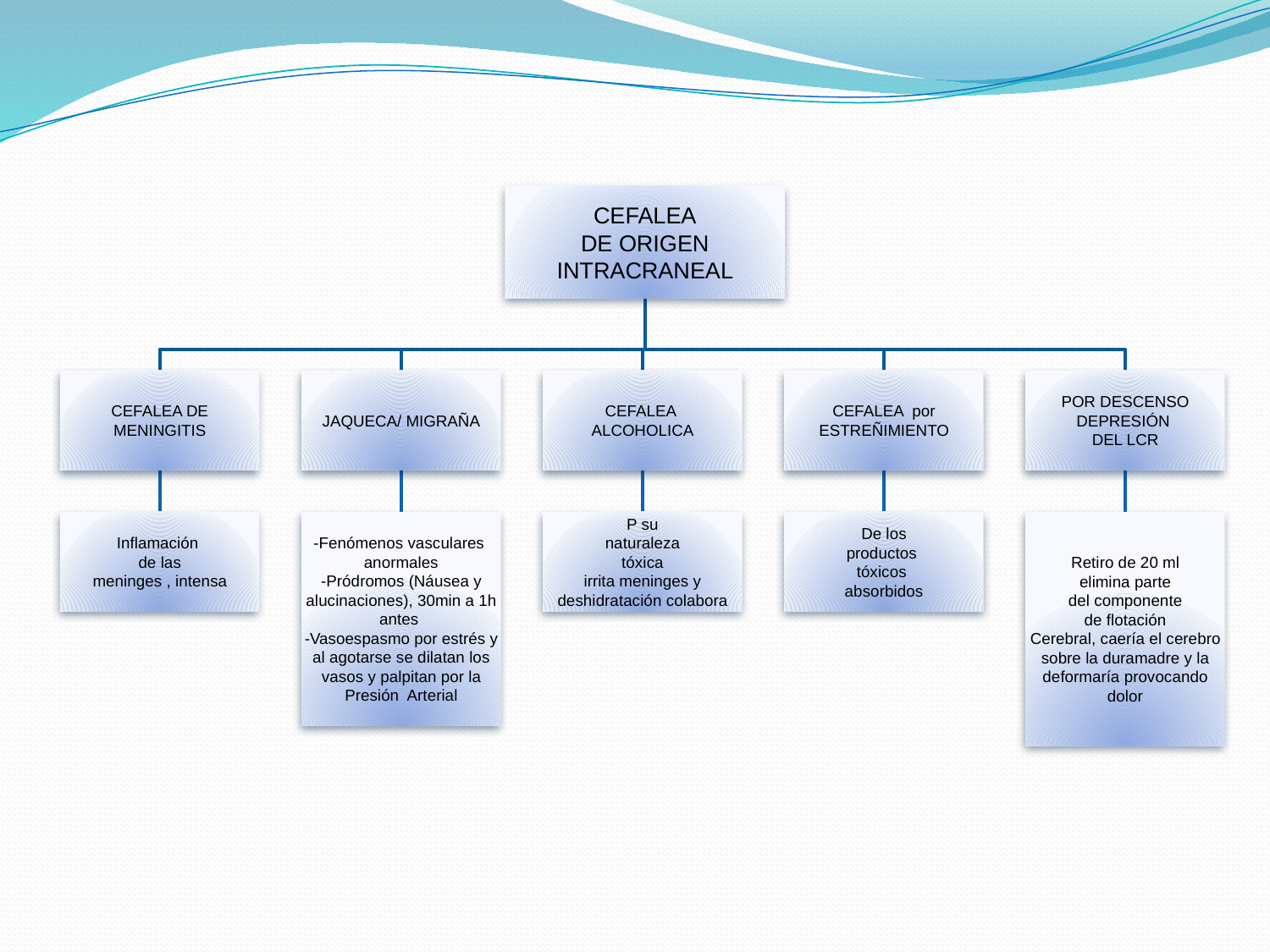

CEFALEA
DE ORIGEN
INTRACRANEAL
CEFALEA DE
MENINGITIS
Inflamación
de las
meninges , intensa
JAQUECA/ MIGRAÑA
-Fenómenos vasculares
anormales
-Pródromos (Náusea y alucinaciones), 30min a 1h antes
-Vasoespasmo por estrés y al agotarse se dilatan los vasos y palpitan por la Presión  Arterial
CEFALEA
ALCOHOLICA
P su
naturaleza
tóxica
irrita meninges y deshidratación colabora
CEFALEA  por
ESTREÑIMIENTO
De los
productos
tóxicos
absorbidos
POR DESCENSO
DEPRESIÓN
DEL LCR
Retiro de 20 ml
elimina parte
del componente
de flotación
Cerebral, caería el cerebro sobre la duramadre y la deformaría provocando dolor